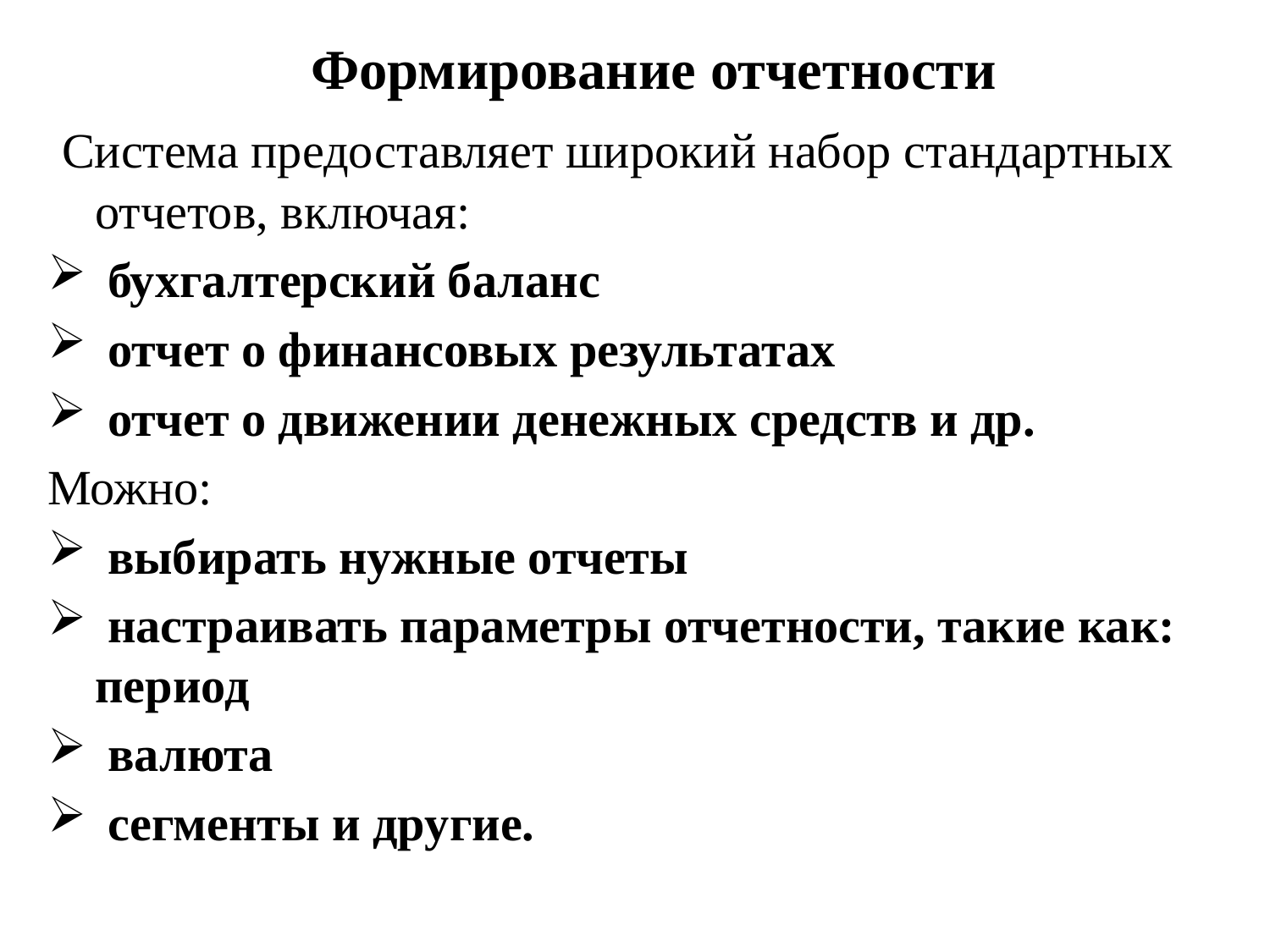

Формирование отчетности
 Система предоставляет широкий набор стандартных отчетов, включая:
 бухгалтерский баланс
 отчет о финансовых результатах
 отчет о движении денежных средств и др.
Можно:
 выбирать нужные отчеты
 настраивать параметры отчетности, такие как: период
 валюта
 сегменты и другие.